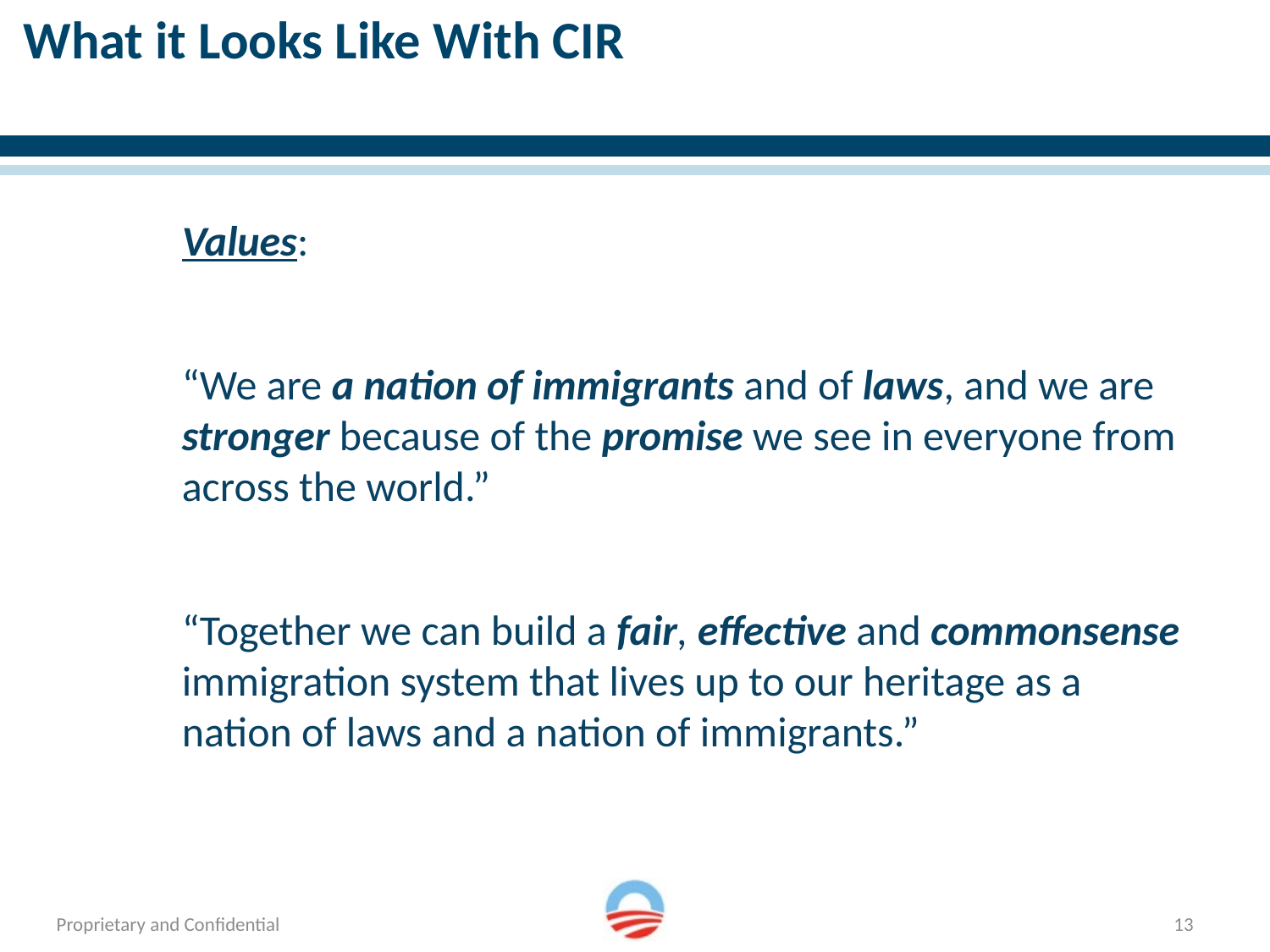

# What it Looks Like With CIR
Values:

“We are a nation of immigrants and of laws, and we are stronger because of the promise we see in everyone from across the world.”

“Together we can build a fair, effective and commonsense immigration system that lives up to our heritage as a nation of laws and a nation of immigrants.”
13